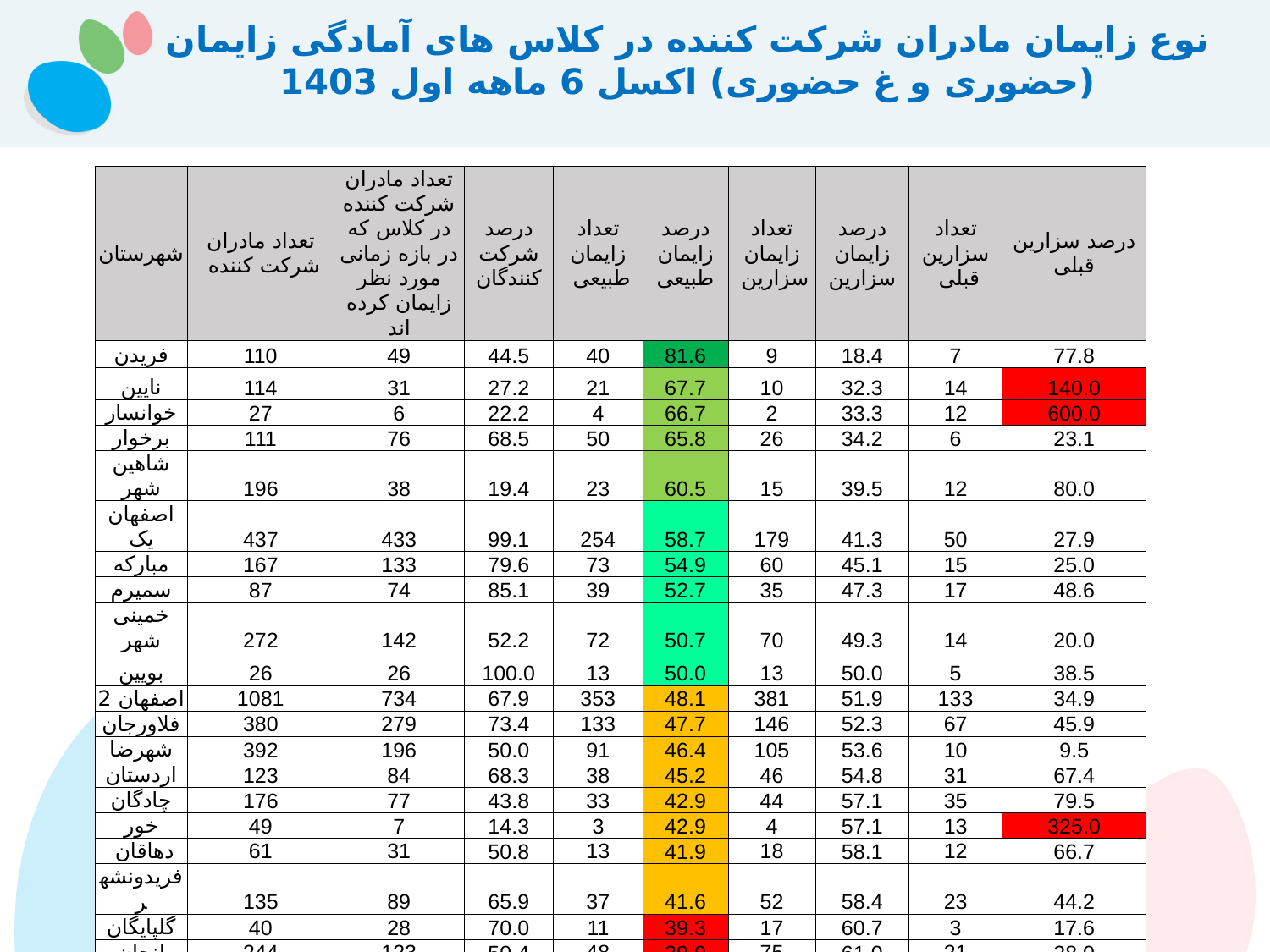

# نوع زایمان مادران شرکت کننده در کلاس های آمادگی زایمان (حضوری و غ حضوری) اکسل 6 ماهه اول 1403
| شهرستان | تعداد مادران شرکت کننده | تعداد مادران شرکت کننده در کلاس که در بازه زمانی مورد نظر زایمان کرده اند | درصد شرکت کنندگان | تعداد زایمان طبیعی | درصد زایمان طبیعی | تعداد زایمان سزارین | درصد زایمان سزارین | تعداد سزارین قبلی | درصد سزارین قبلی |
| --- | --- | --- | --- | --- | --- | --- | --- | --- | --- |
| فریدن | 110 | 49 | 44.5 | 40 | 81.6 | 9 | 18.4 | 7 | 77.8 |
| نایین | 114 | 31 | 27.2 | 21 | 67.7 | 10 | 32.3 | 14 | 140.0 |
| خوانسار | 27 | 6 | 22.2 | 4 | 66.7 | 2 | 33.3 | 12 | 600.0 |
| برخوار | 111 | 76 | 68.5 | 50 | 65.8 | 26 | 34.2 | 6 | 23.1 |
| شاهین شهر | 196 | 38 | 19.4 | 23 | 60.5 | 15 | 39.5 | 12 | 80.0 |
| اصفهان یک | 437 | 433 | 99.1 | 254 | 58.7 | 179 | 41.3 | 50 | 27.9 |
| مبارکه | 167 | 133 | 79.6 | 73 | 54.9 | 60 | 45.1 | 15 | 25.0 |
| سمیرم | 87 | 74 | 85.1 | 39 | 52.7 | 35 | 47.3 | 17 | 48.6 |
| خمینی شهر | 272 | 142 | 52.2 | 72 | 50.7 | 70 | 49.3 | 14 | 20.0 |
| بویین | 26 | 26 | 100.0 | 13 | 50.0 | 13 | 50.0 | 5 | 38.5 |
| اصفهان 2 | 1081 | 734 | 67.9 | 353 | 48.1 | 381 | 51.9 | 133 | 34.9 |
| فلاورجان | 380 | 279 | 73.4 | 133 | 47.7 | 146 | 52.3 | 67 | 45.9 |
| شهرضا | 392 | 196 | 50.0 | 91 | 46.4 | 105 | 53.6 | 10 | 9.5 |
| اردستان | 123 | 84 | 68.3 | 38 | 45.2 | 46 | 54.8 | 31 | 67.4 |
| چادگان | 176 | 77 | 43.8 | 33 | 42.9 | 44 | 57.1 | 35 | 79.5 |
| خور | 49 | 7 | 14.3 | 3 | 42.9 | 4 | 57.1 | 13 | 325.0 |
| دهاقان | 61 | 31 | 50.8 | 13 | 41.9 | 18 | 58.1 | 12 | 66.7 |
| فریدونشهر | 135 | 89 | 65.9 | 37 | 41.6 | 52 | 58.4 | 23 | 44.2 |
| گلپایگان | 40 | 28 | 70.0 | 11 | 39.3 | 17 | 60.7 | 3 | 17.6 |
| لنجان | 244 | 123 | 50.4 | 48 | 39.0 | 75 | 61.0 | 21 | 28.0 |
| نجف اباد | 248 | 213 | 85.9 | 83 | 39.0 | 130 | 61.0 | 27 | 20.8 |
| تیران | 32 | 31 | 96.9 | 11 | 35.5 | 20 | 64.5 | 1 | 5.0 |
| نطنز | 151 | 85 | 56.3 | 26 | 30.6 | 59 | 69.4 | 43 | 72.9 |
| دانشگاه | 4659 | 2985 | 64.1 | 1469 | 49.2 | 1516 | 50.8 | 571 | 37.7 |